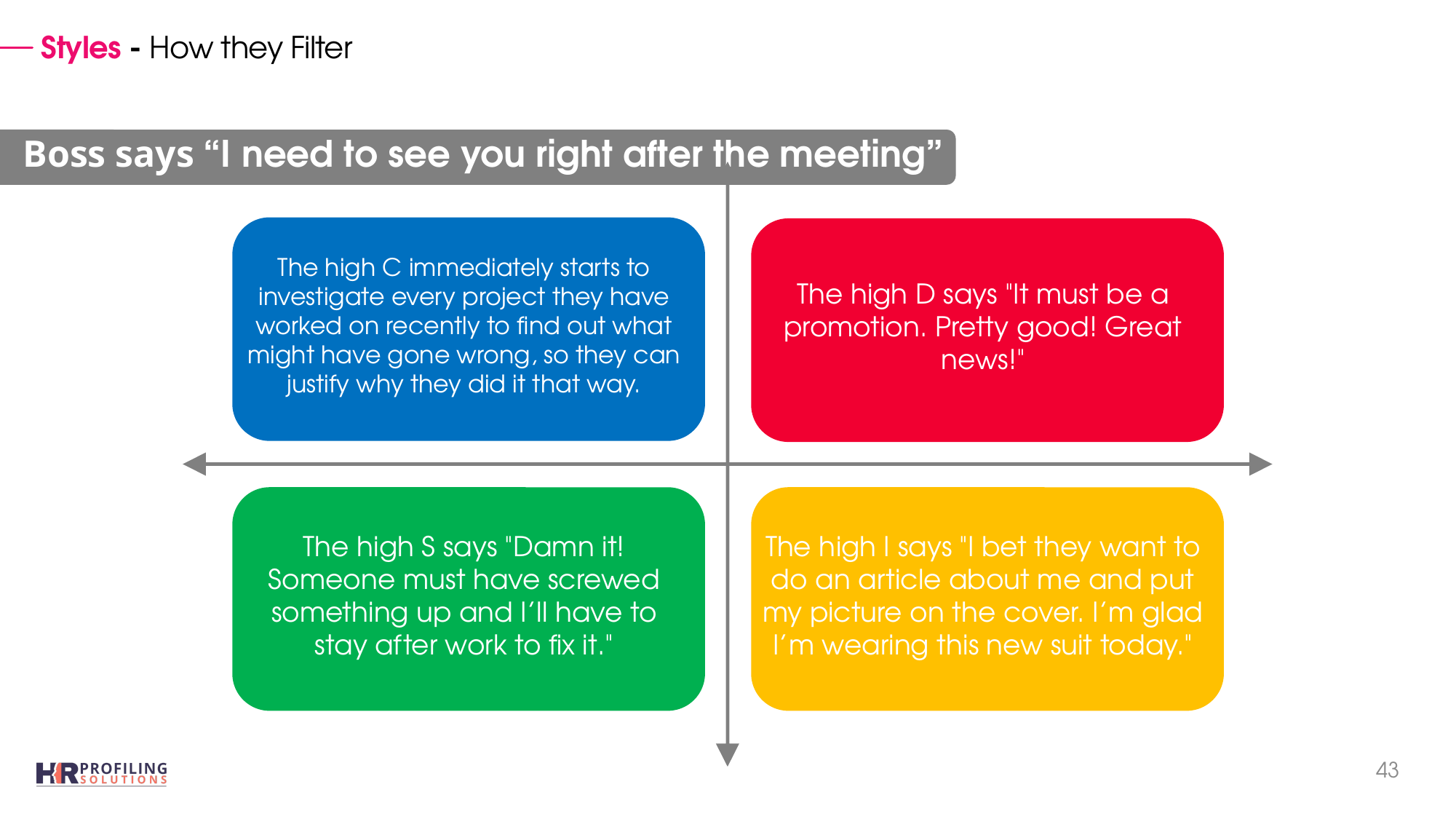

# Styles - How they Filter

Boss says “I need to see you right after the meeting”

The high C immediately starts to investigate every project they have worked on recently to find out what might have gone wrong, so they can justify why they did it that way.
The high D says "It must be a promotion. Pretty good! Great news!"
The high S says "Damn it! Someone must have screwed something up and I’ll have to stay after work to fix it."
The high I says "I bet they want to do an article about me and put my picture on the cover. I’m glad I’m wearing this new suit today."
43